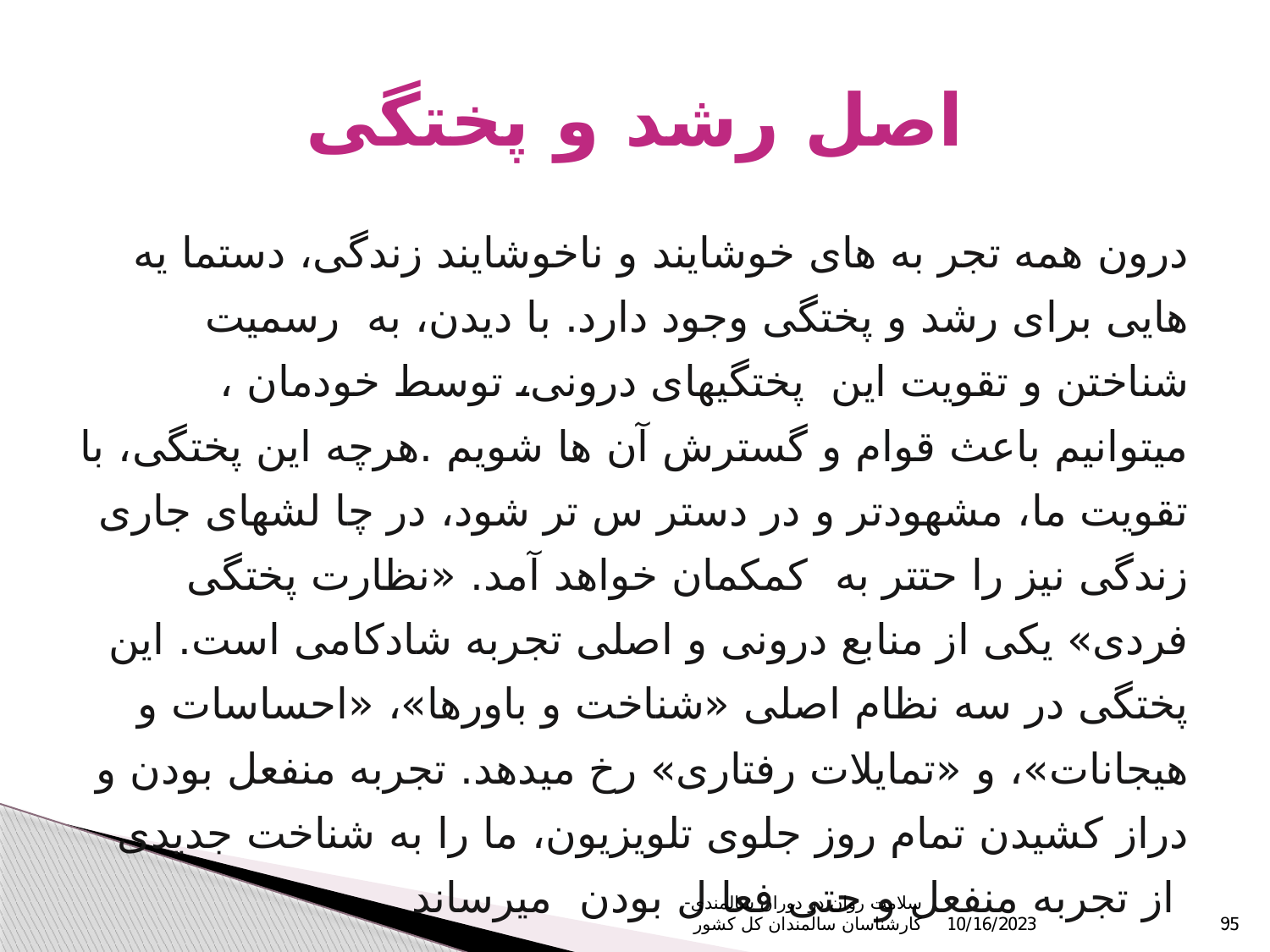

# اصل رشد و پختگی
درون همه تجر به های خوشایند و ناخوشایند زندگی، دستما یه هایی برای رشد و پختگی وجود دارد. با دیدن، به  رسمیت شناختن و تقویت این  پختگیهای درونی، توسط خودمان ، میتوانیم باعث قوام و گسترش آن ها شویم .هرچه این پختگی، با تقویت ما، مشهودتر و در دستر س تر شود، در چا لشهای جاری زندگی نیز را حتتر به  کمکمان خواهد آمد. «نظارت پختگی فردی» یکی از منابع درونی و اصلی تجربه شادکامی است. این پختگی در سه نظام اصلی «شناخت و باورها»، «احساسات و هیجانات»، و «تمایلات رفتاری» رخ میدهد. تجربه منفعل بودن و دراز کشیدن تمام روز جلوی تلویزیون، ما را به شناخت جدیدی از تجربه منفعل و حتی فعا ل بودن  میرساند

سلامت روان در دوران سالمندی- کارشناسان سالمندان کل کشور
10/16/2023
95